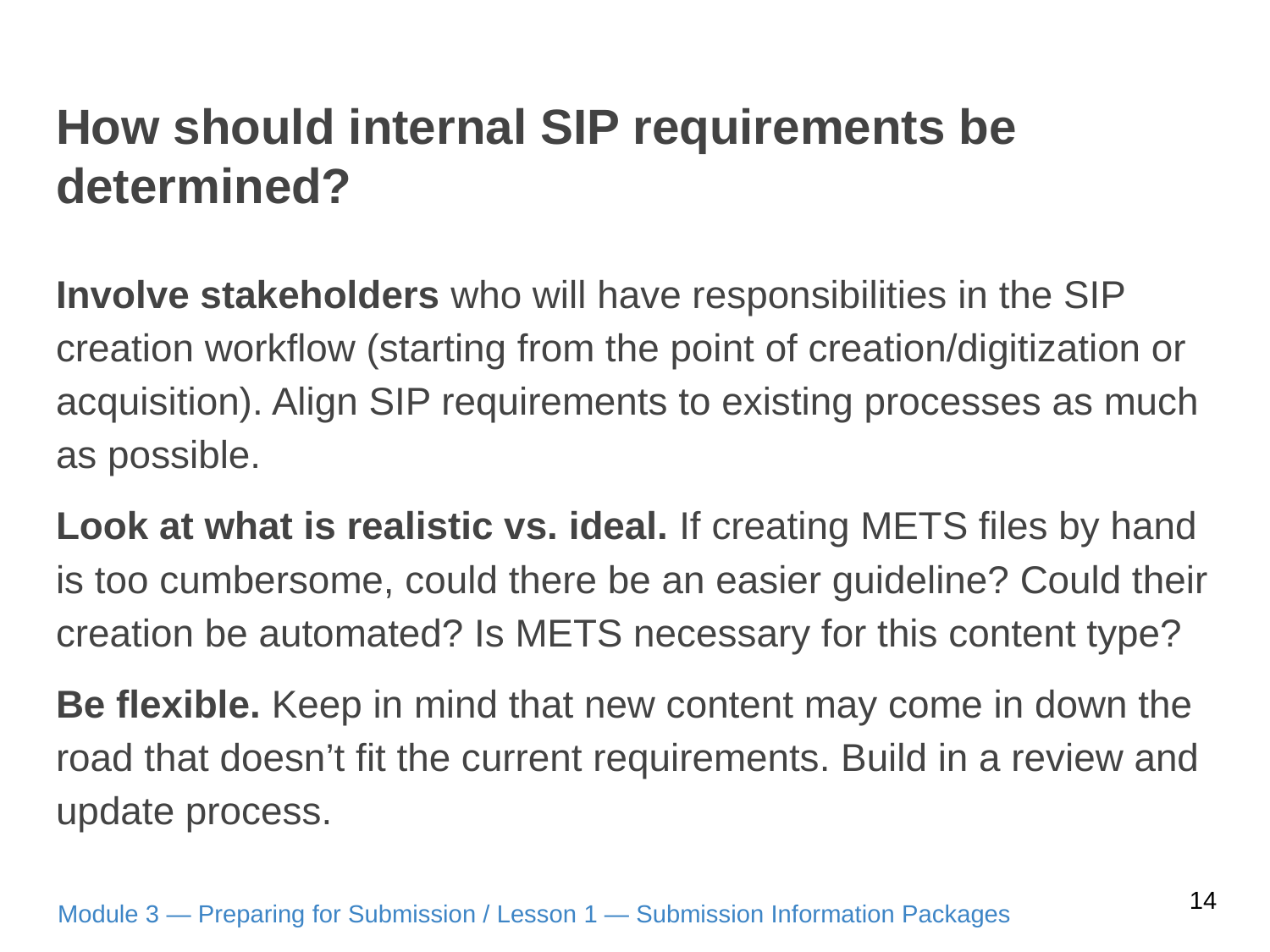

# How should internal SIP requirements be determined?

Involve stakeholders who will have responsibilities in the SIP creation workflow (starting from the point of creation/digitization or acquisition). Align SIP requirements to existing processes as much as possible.
Look at what is realistic vs. ideal. If creating METS files by hand is too cumbersome, could there be an easier guideline? Could their creation be automated? Is METS necessary for this content type?
Be flexible. Keep in mind that new content may come in down the road that doesn’t fit the current requirements. Build in a review and update process.

14
Module 3 — Preparing for Submission / Lesson 1 — Submission Information Packages